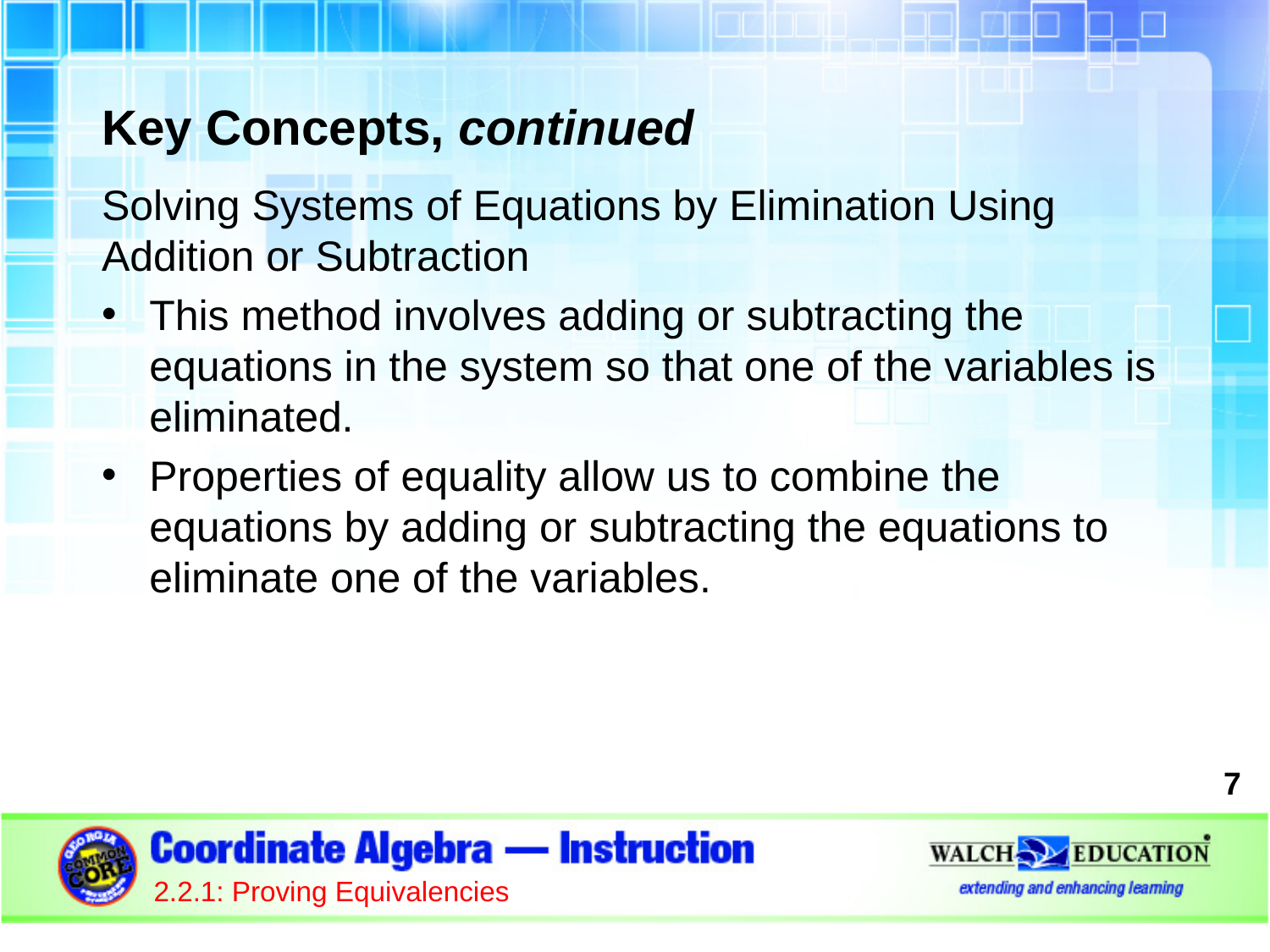

Key Concepts, continued

Solving Systems of Equations by Elimination Using Addition or Subtraction
This method involves adding or subtracting the equations in the system so that one of the variables is eliminated.
Properties of equality allow us to combine the equations by adding or subtracting the equations to eliminate one of the variables.
7
2.2.1: Proving Equivalencies